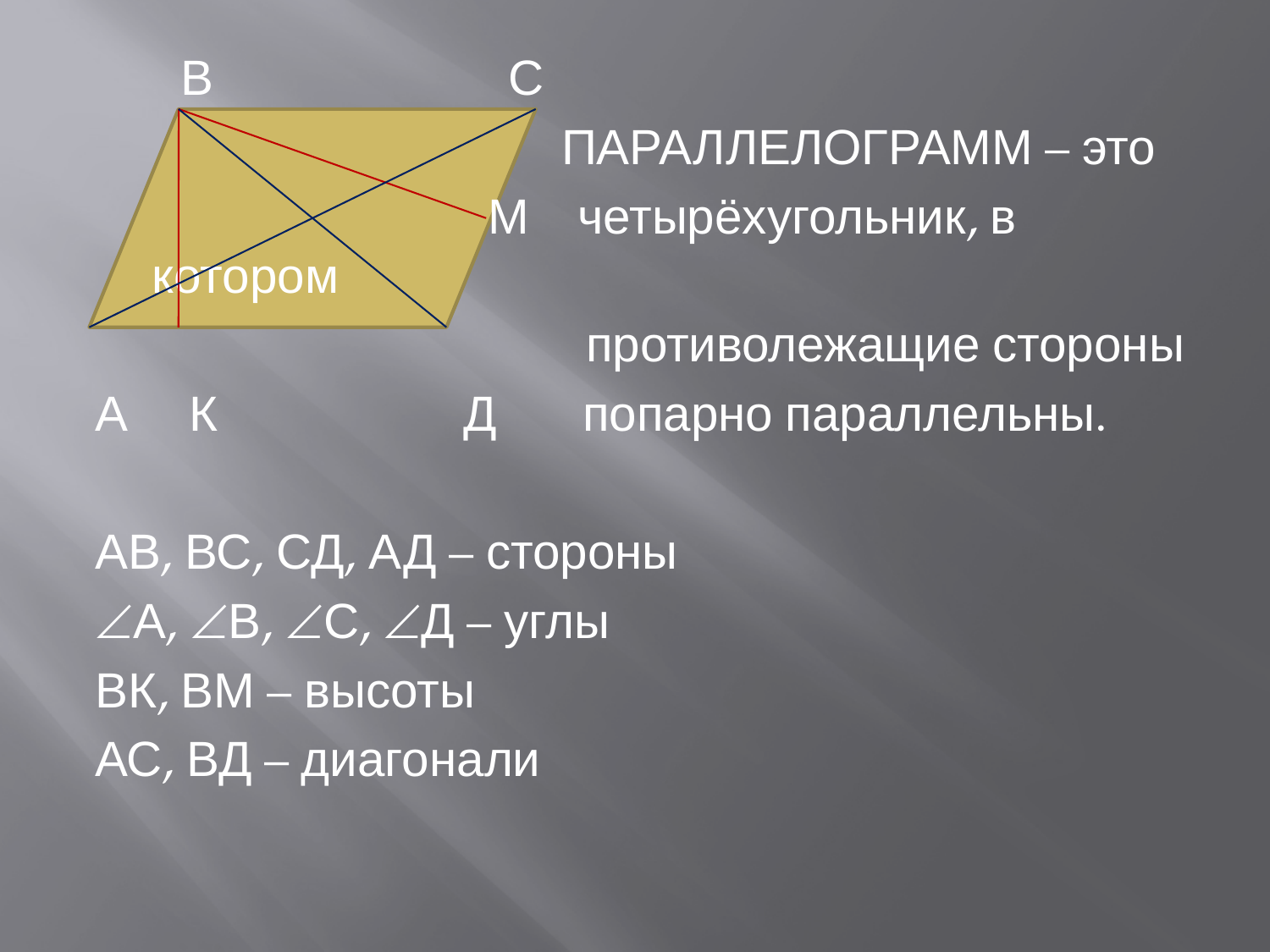

В                        С
                                      ПАРАЛЛЕЛОГРАММ – это
                                М    четырёхугольник, в котором
                                        противолежащие стороны
А     К                    Д       попарно параллельны.

АВ, ВС, СД, АД – стороны
∠А, ∠В, ∠С, ∠Д – углы
ВК, ВМ – высоты
АС, ВД – диагонали